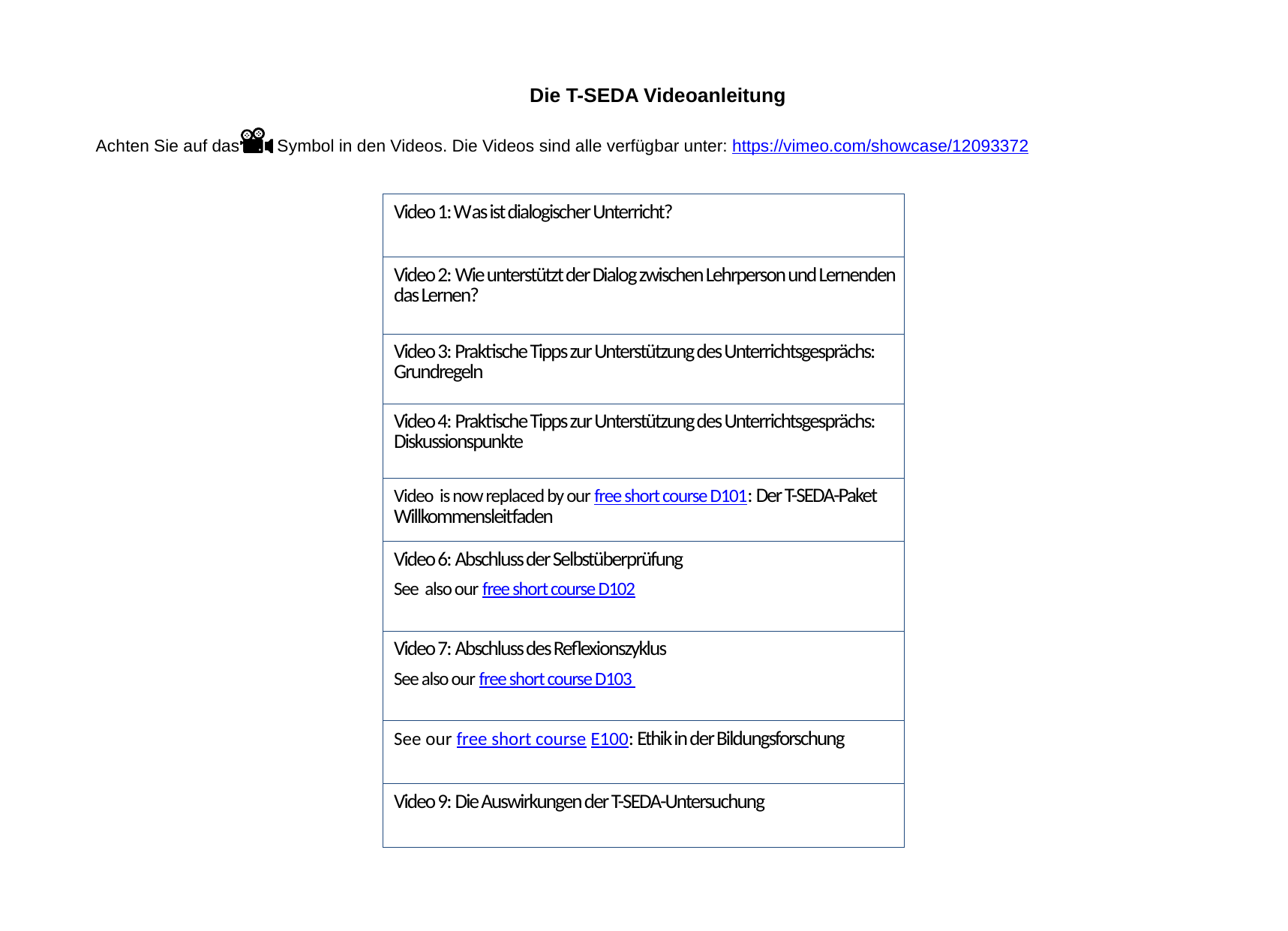

Die T-SEDA Videoanleitung

Achten Sie auf das        Symbol in den Videos. Die Videos sind alle verfügbar unter: https://vimeo.com/showcase/12093372

| Video 1: Was ist dialogischer Unterricht? |
| --- |
| Video 2: Wie unterstützt der Dialog zwischen Lehrperson und Lernenden das Lernen? |
| Video 3: Praktische Tipps zur Unterstützung des Unterrichtsgesprächs: Grundregeln |
| Video 4: Praktische Tipps zur Unterstützung des Unterrichtsgesprächs: Diskussionspunkte |
| Video is now replaced by our free short course D101: Der T-SEDA-Paket Willkommensleitfaden |
| Video 6: Abschluss der Selbstüberprüfung See also our free short course D102 |
| Video 7: Abschluss des Reflexionszyklus See also our free short course D103 |
| See our free short course E100: Ethik in der Bildungsforschung |
| Video 9: Die Auswirkungen der T-SEDA-Untersuchung |